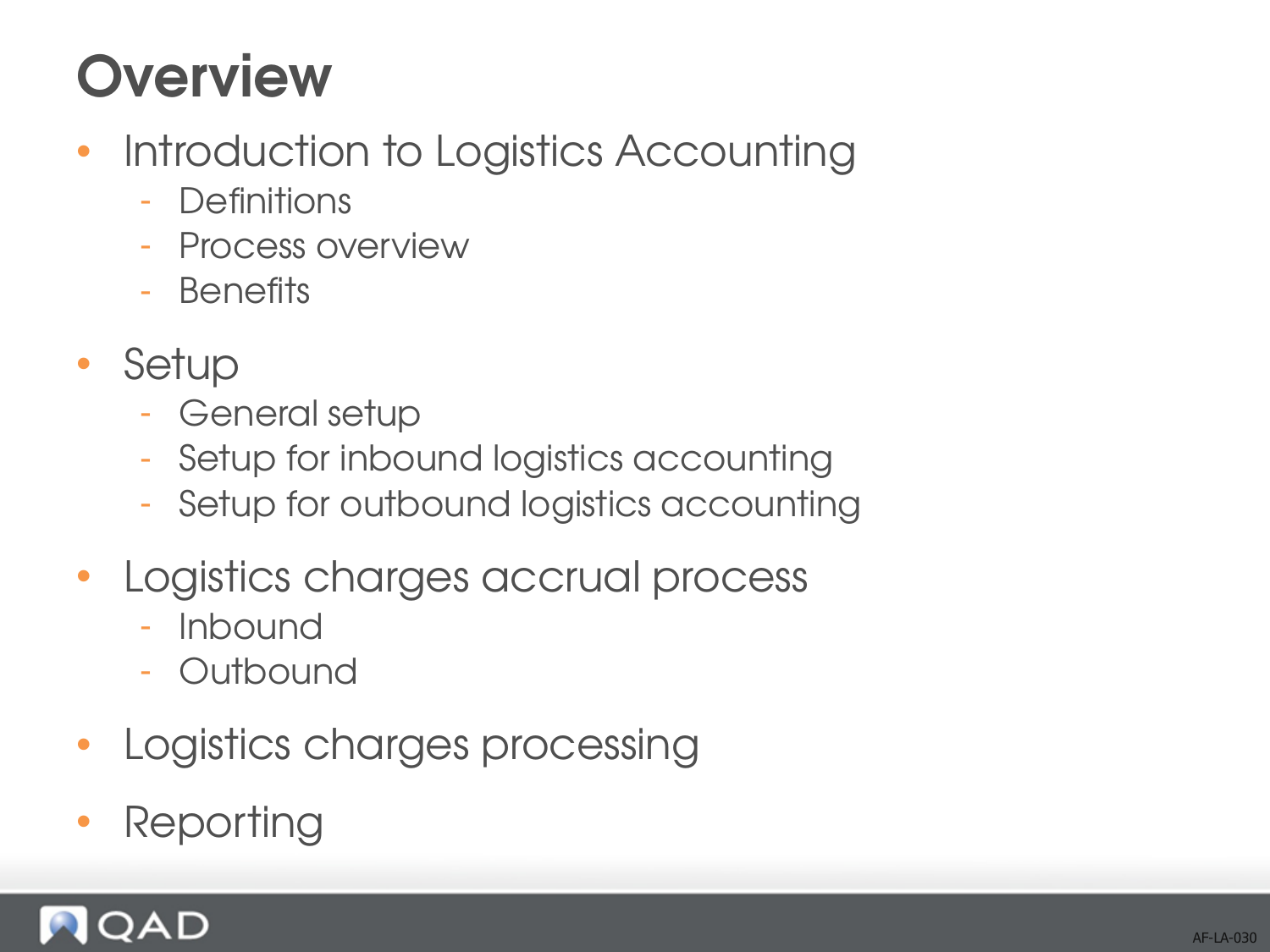

# Overview
Introduction to Logistics Accounting
Definitions
Process overview
Benefits
Setup
General setup
Setup for inbound logistics accounting
Setup for outbound logistics accounting
Logistics charges accrual process
Inbound
Outbound
Logistics charges processing
Reporting

AF-LA-030